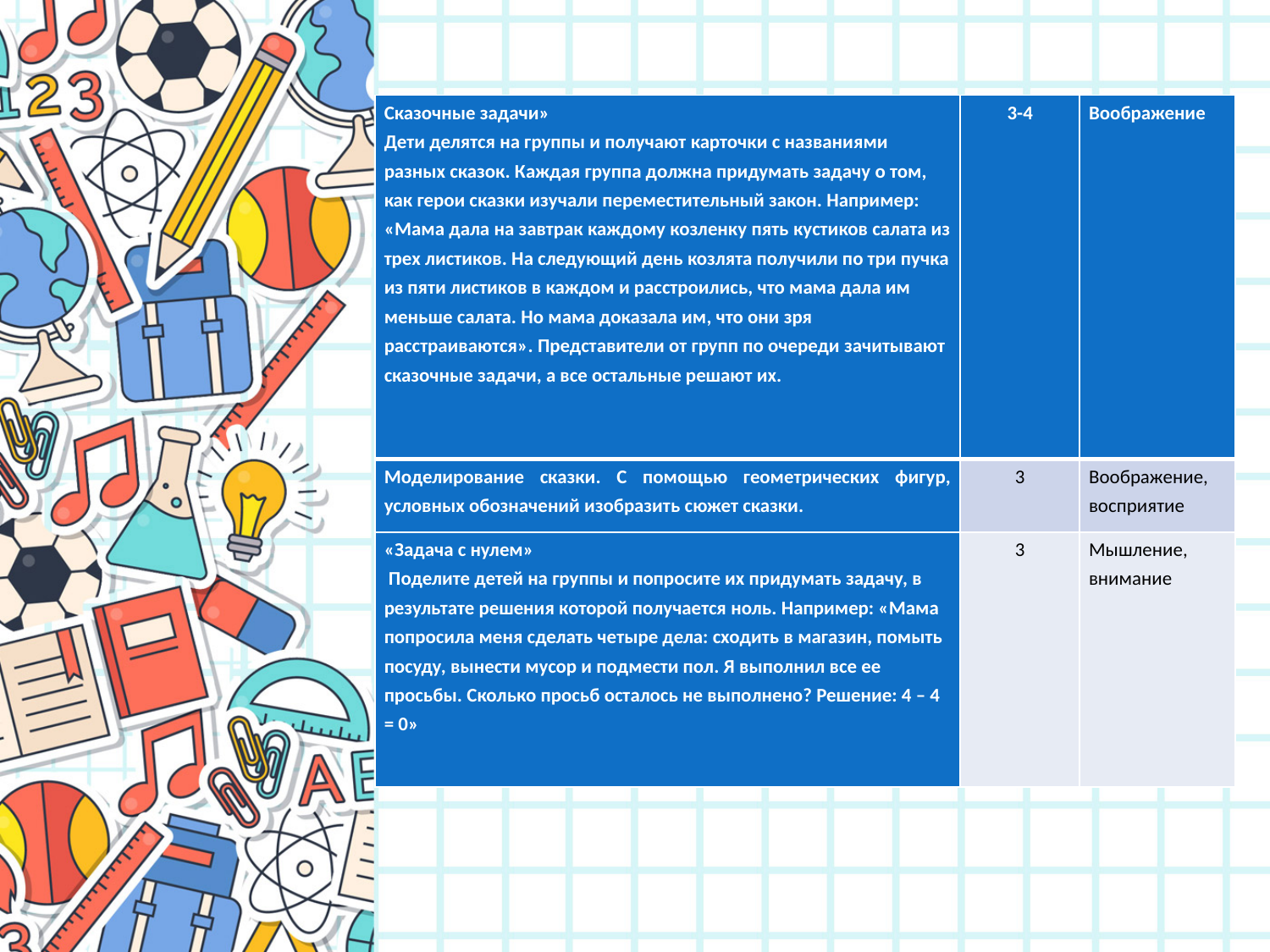

| Сказочные задачи» Дети делятся на группы и получают карточки с названиями разных сказок. Каждая группа должна придумать задачу о том, как герои сказки изучали переместительный закон. Например: «Мама дала на завтрак каждому козленку пять кустиков салата из трех листиков. На следующий день козлята получили по три пучка из пяти листиков в каждом и расстроились, что мама дала им меньше салата. Но мама доказала им, что они зря расстраиваются». Представители от групп по очереди зачитывают сказочные задачи, а все остальные решают их. | 3-4 | Воображение |
| --- | --- | --- |
| Моделирование сказки. С помощью геометрических фигур, условных обозначений изобразить сюжет сказки. | 3 | Воображение, восприятие |
| «Задача с нулем» Поделите детей на группы и попросите их придумать задачу, в результате решения которой получается ноль. Например: «Мама попросила меня сделать четыре дела: сходить в магазин, помыть посуду, вынести мусор и подмести пол. Я выполнил все ее просьбы. Сколько просьб осталось не выполнено? Решение: 4 – 4 = 0» | 3 | Мышление, внимание |